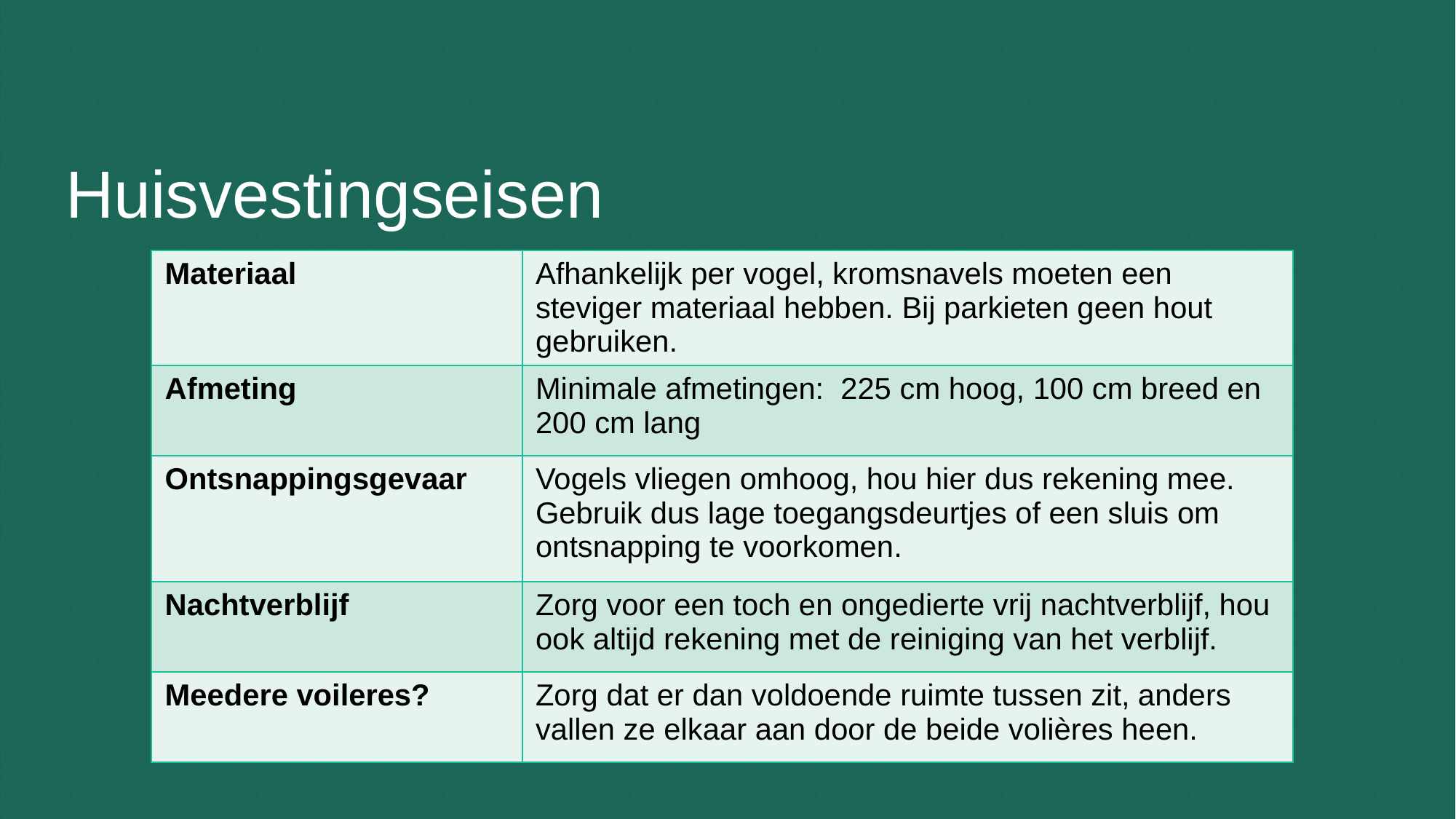

# Huisvestingseisen
| Materiaal | Afhankelijk per vogel, kromsnavels moeten een steviger materiaal hebben. Bij parkieten geen hout gebruiken. |
| --- | --- |
| Afmeting | Minimale afmetingen: 225 cm hoog, 100 cm breed en 200 cm lang |
| Ontsnappingsgevaar | Vogels vliegen omhoog, hou hier dus rekening mee. Gebruik dus lage toegangsdeurtjes of een sluis om ontsnapping te voorkomen. |
| Nachtverblijf | Zorg voor een toch en ongedierte vrij nachtverblijf, hou ook altijd rekening met de reiniging van het verblijf. |
| Meedere voileres? | Zorg dat er dan voldoende ruimte tussen zit, anders vallen ze elkaar aan door de beide volières heen. |